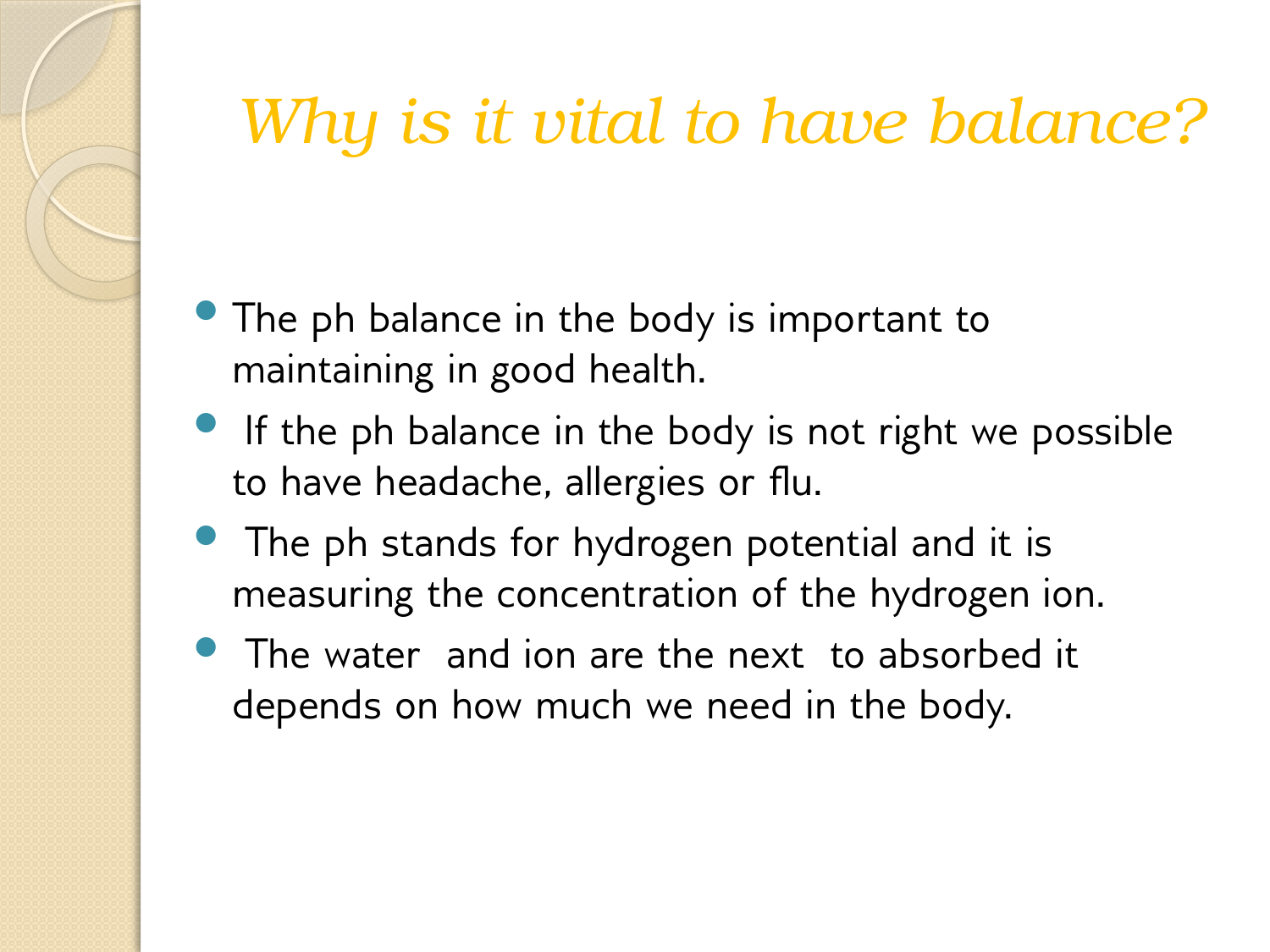

# Why is it vital to have balance?

The ph balance in the body is important to maintaining in good health.
 If the ph balance in the body is not right we possible to have headache, allergies or flu.
 The ph stands for hydrogen potential and it is measuring the concentration of the hydrogen ion.
 The water  and ion are the next  to absorbed it depends on how much we need in the body.